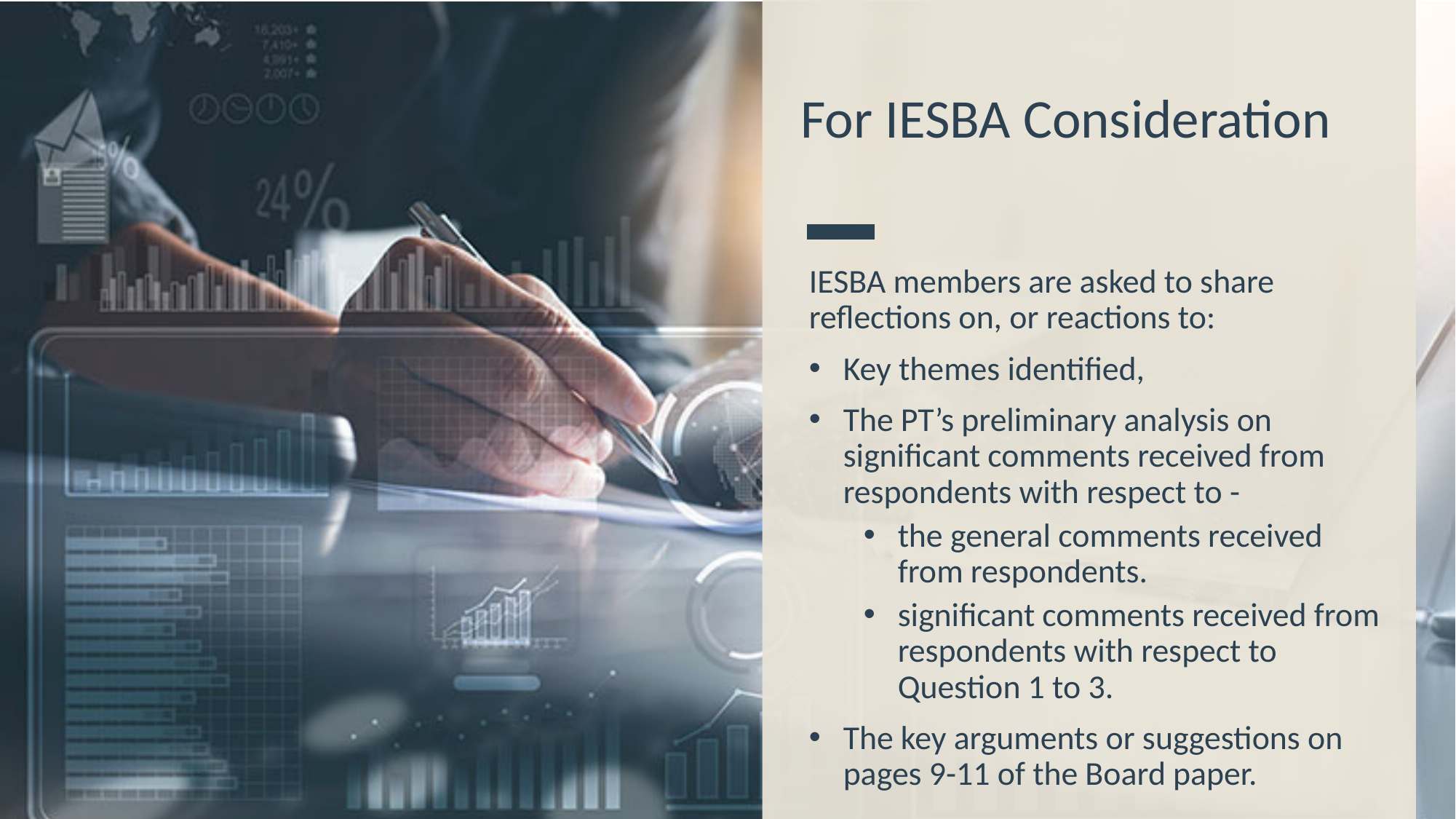

# For IESBA Consideration
IESBA members are asked to share reflections on, or reactions to:
Key themes identified,
The PT’s preliminary analysis on significant comments received from respondents with respect to -
the general comments received from respondents.
significant comments received from respondents with respect to Question 1 to 3.
The key arguments or suggestions on pages 9-11 of the Board paper.